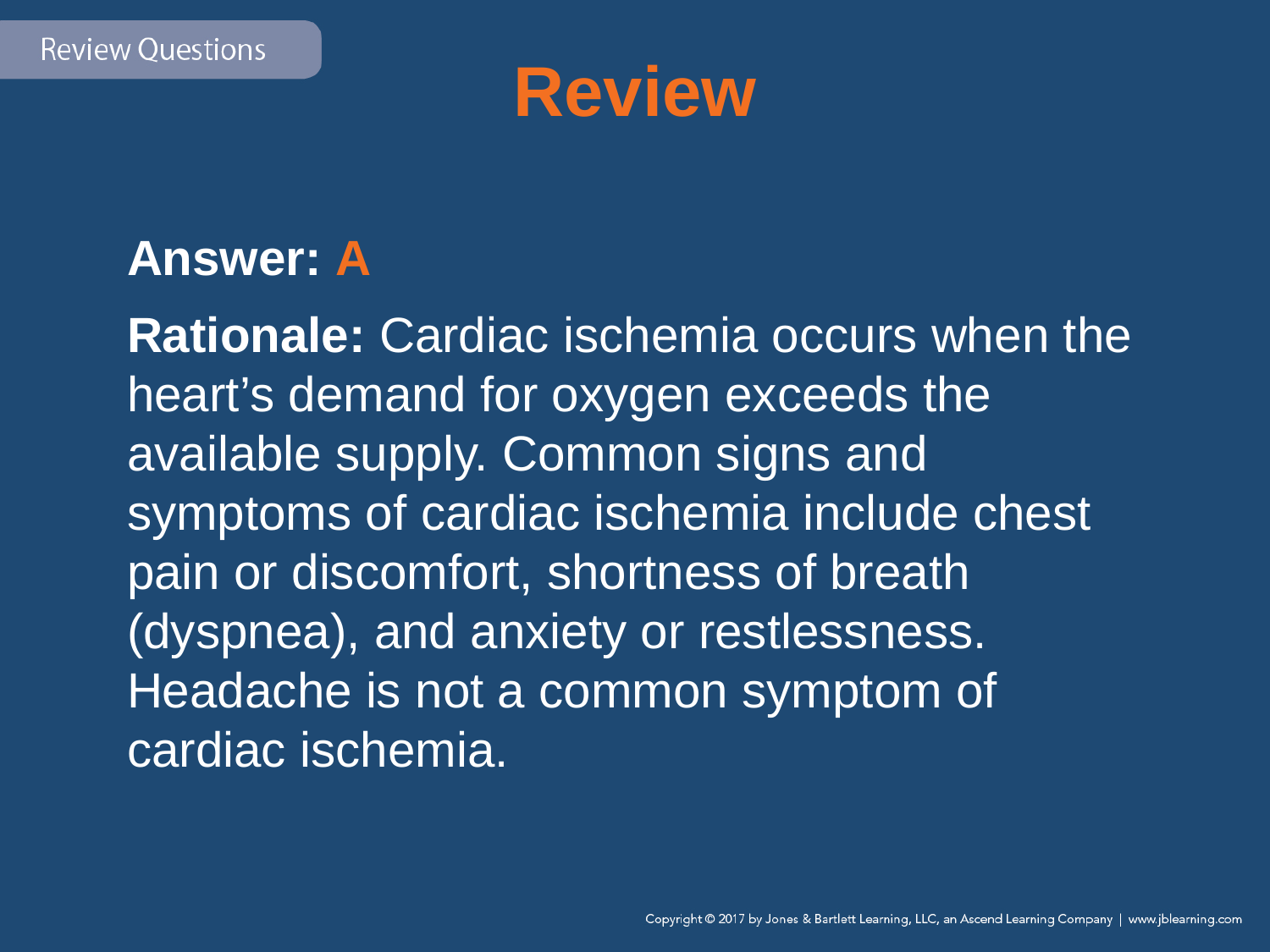

# Review
Answer: A
Rationale: Cardiac ischemia occurs when the heart’s demand for oxygen exceeds the available supply. Common signs and symptoms of cardiac ischemia include chest pain or discomfort, shortness of breath (dyspnea), and anxiety or restlessness. Headache is not a common symptom of cardiac ischemia.